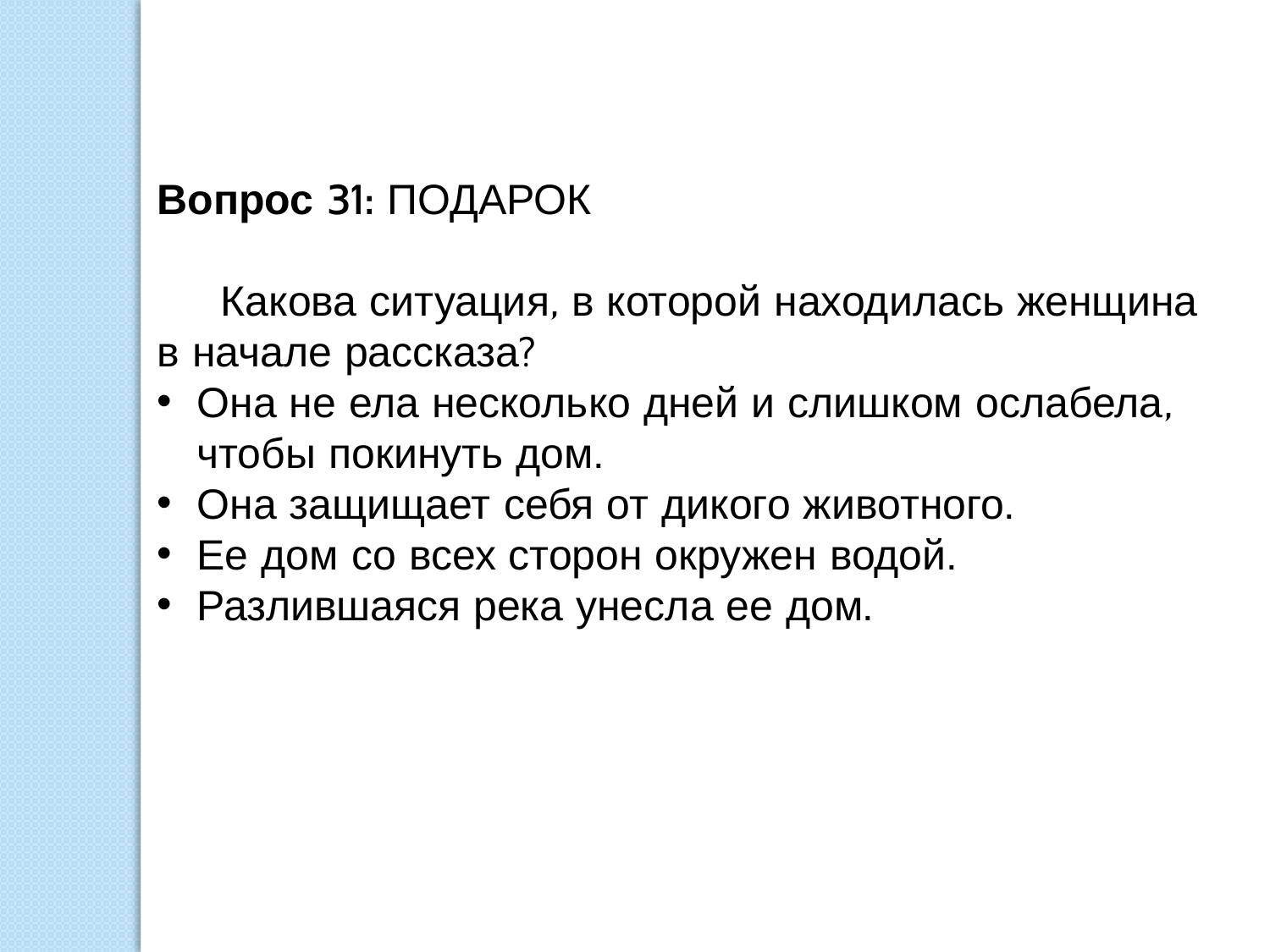

Вопрос 31: ПОДАРОК

     Какова ситуация, в которой находилась женщина в начале рассказа?
Она не ела несколько дней и слишком ослабела, чтобы покинуть дом.
Она защищает себя от дикого животного.
Ее дом со всех сторон окружен водой.
Разлившаяся река унесла ее дом.